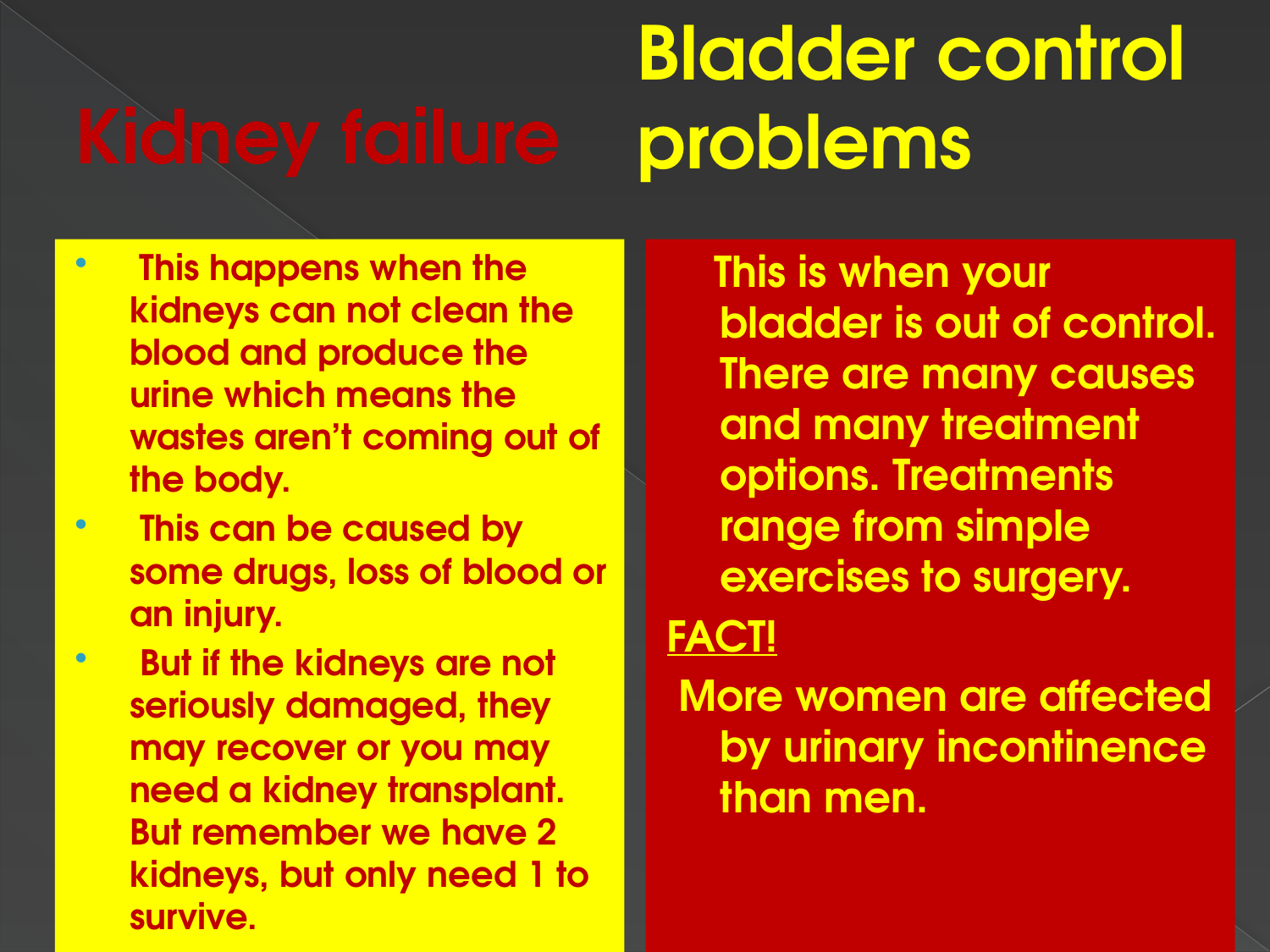

Bladder control problems
# Kidney failure
 This happens when the kidneys can not clean the blood and produce the urine which means the wastes aren’t coming out of the body.
 This can be caused by some drugs, loss of blood or an injury.
 But if the kidneys are not seriously damaged, they may recover or you may need a kidney transplant. But remember we have 2 kidneys, but only need 1 to survive.
    This is when your bladder is out of control. There are many causes and many treatment options. Treatments range from simple exercises to surgery.
FACT!
 More women are affected by urinary incontinence than men.